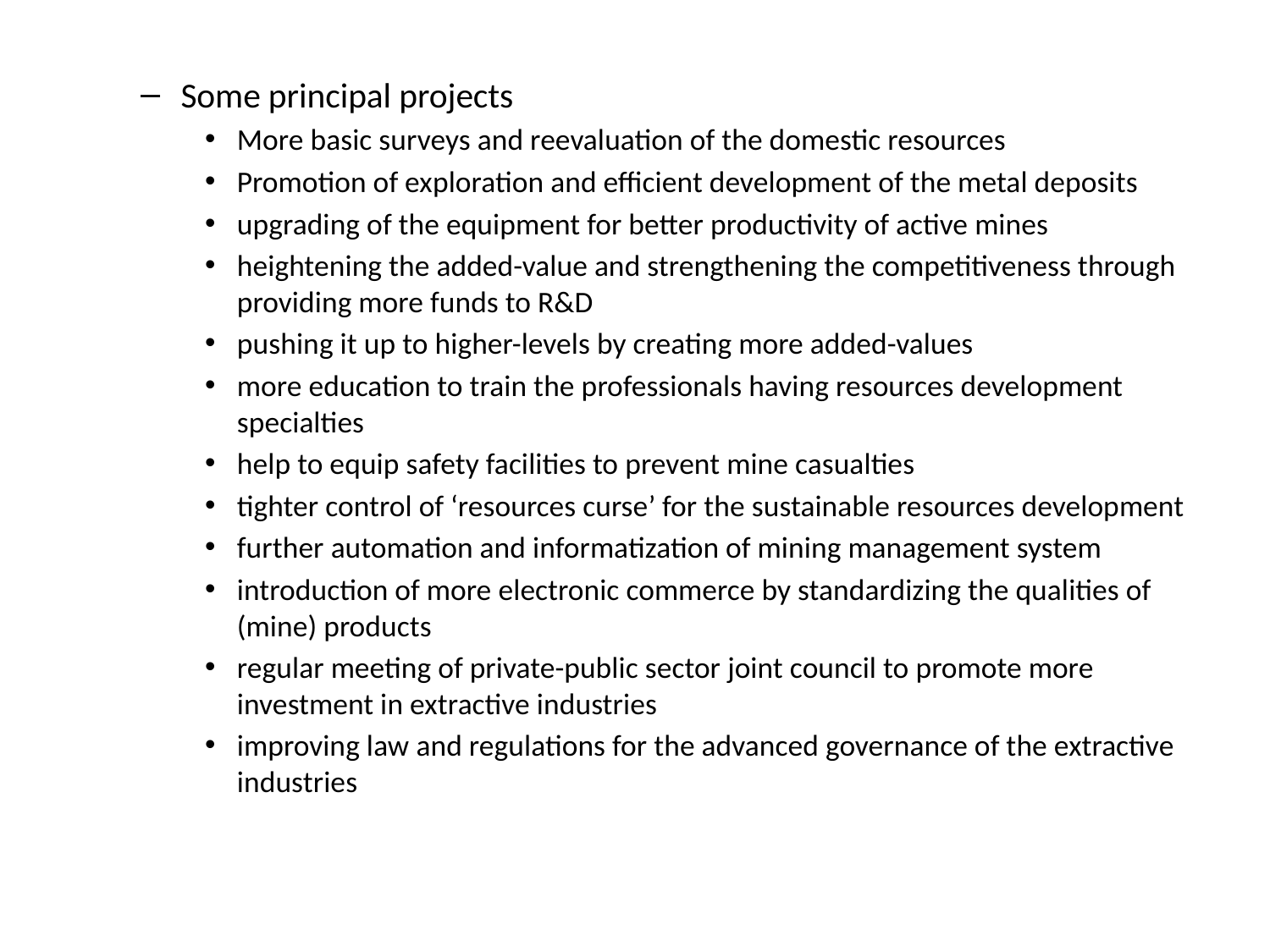

Some principal projects
More basic surveys and reevaluation of the domestic resources
Promotion of exploration and efficient development of the metal deposits
upgrading of the equipment for better productivity of active mines
heightening the added-value and strengthening the competitiveness through providing more funds to R&D
pushing it up to higher-levels by creating more added-values
more education to train the professionals having resources development specialties
help to equip safety facilities to prevent mine casualties
tighter control of ‘resources curse’ for the sustainable resources development
further automation and informatization of mining management system
introduction of more electronic commerce by standardizing the qualities of (mine) products
regular meeting of private-public sector joint council to promote more investment in extractive industries
improving law and regulations for the advanced governance of the extractive industries